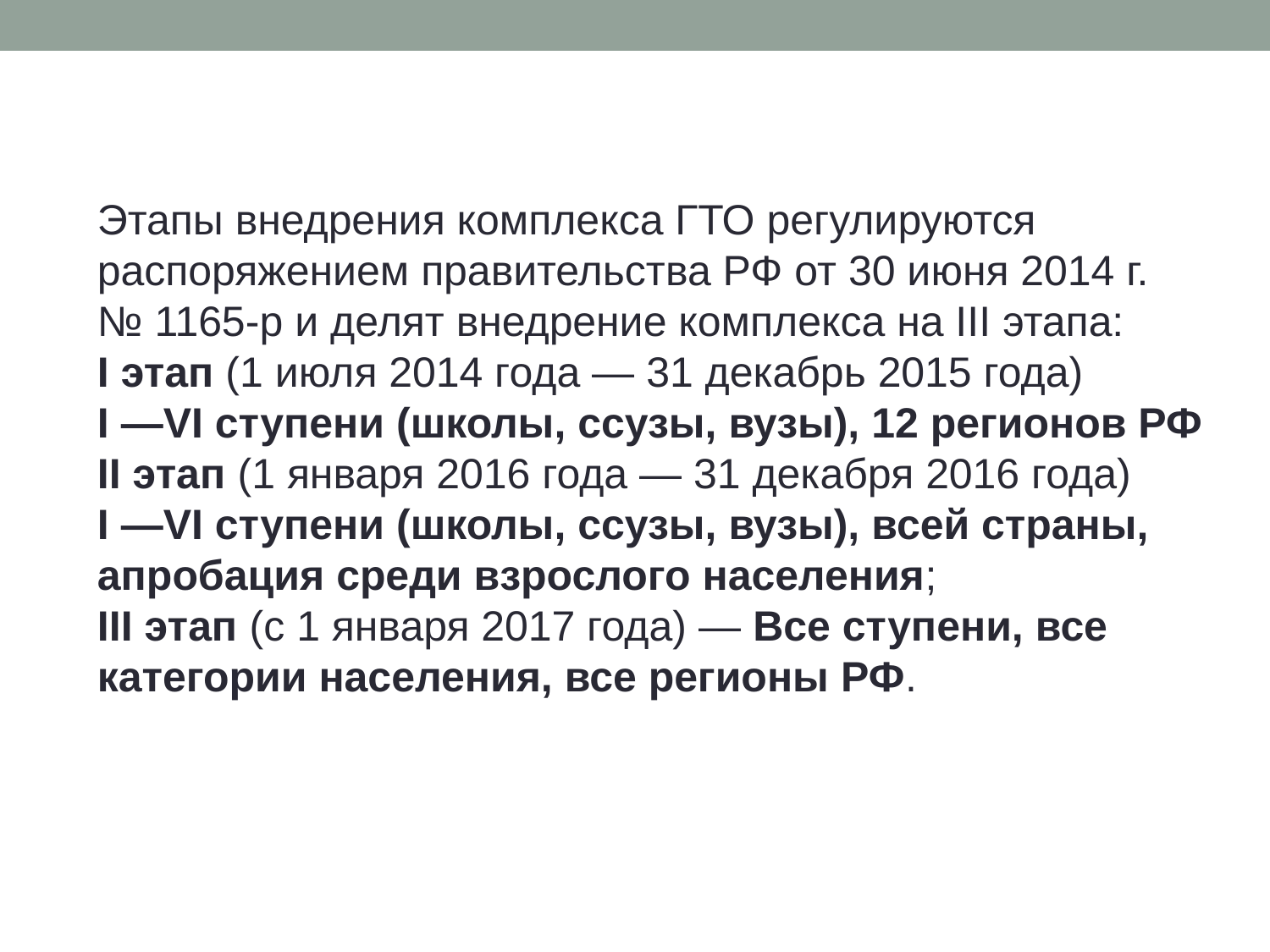

Этапы внедрения комплекса ГТО регулируются распоряжением правительства РФ от 30 июня 2014 г. № 1165-р и делят внедрение комплекса на III этапа:
I этап (1 июля 2014 года — 31 декабрь 2015 года)
I —VI ступени (школы, ссузы, вузы), 12 регионов РФ
II этап (1 января 2016 года — 31 декабря 2016 года)
I —VI ступени (школы, ссузы, вузы), всей страны, апробация среди взрослого населения;
III этап (с 1 января 2017 года) — Все ступени, все категории населения, все регионы РФ.